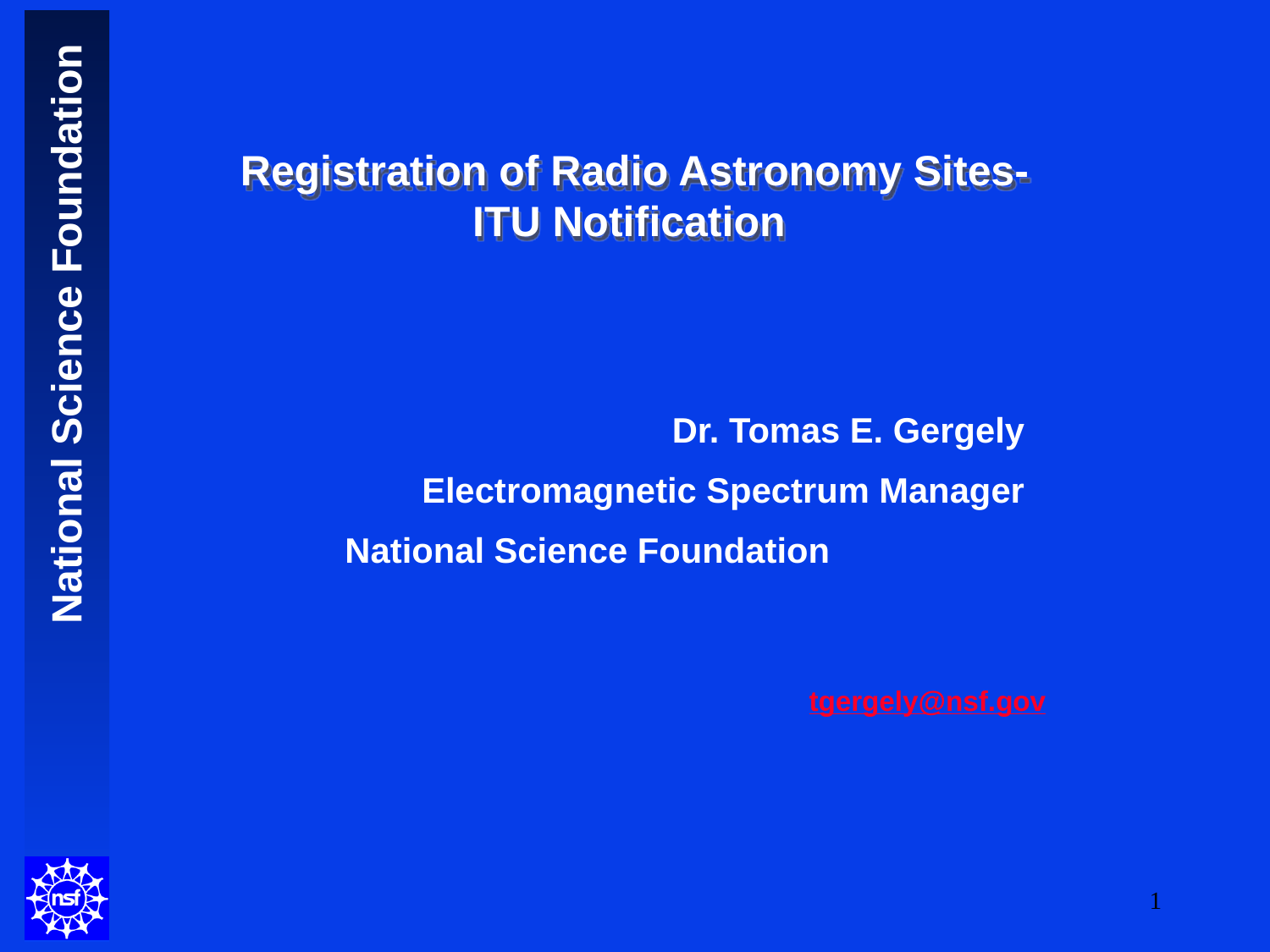

Registration of Radio Astronomy Sites- ITU Notification

Dr. Tomas E. Gergely
Electromagnetic Spectrum Manager
National Science Foundation
tgergely@nsf.gov
1